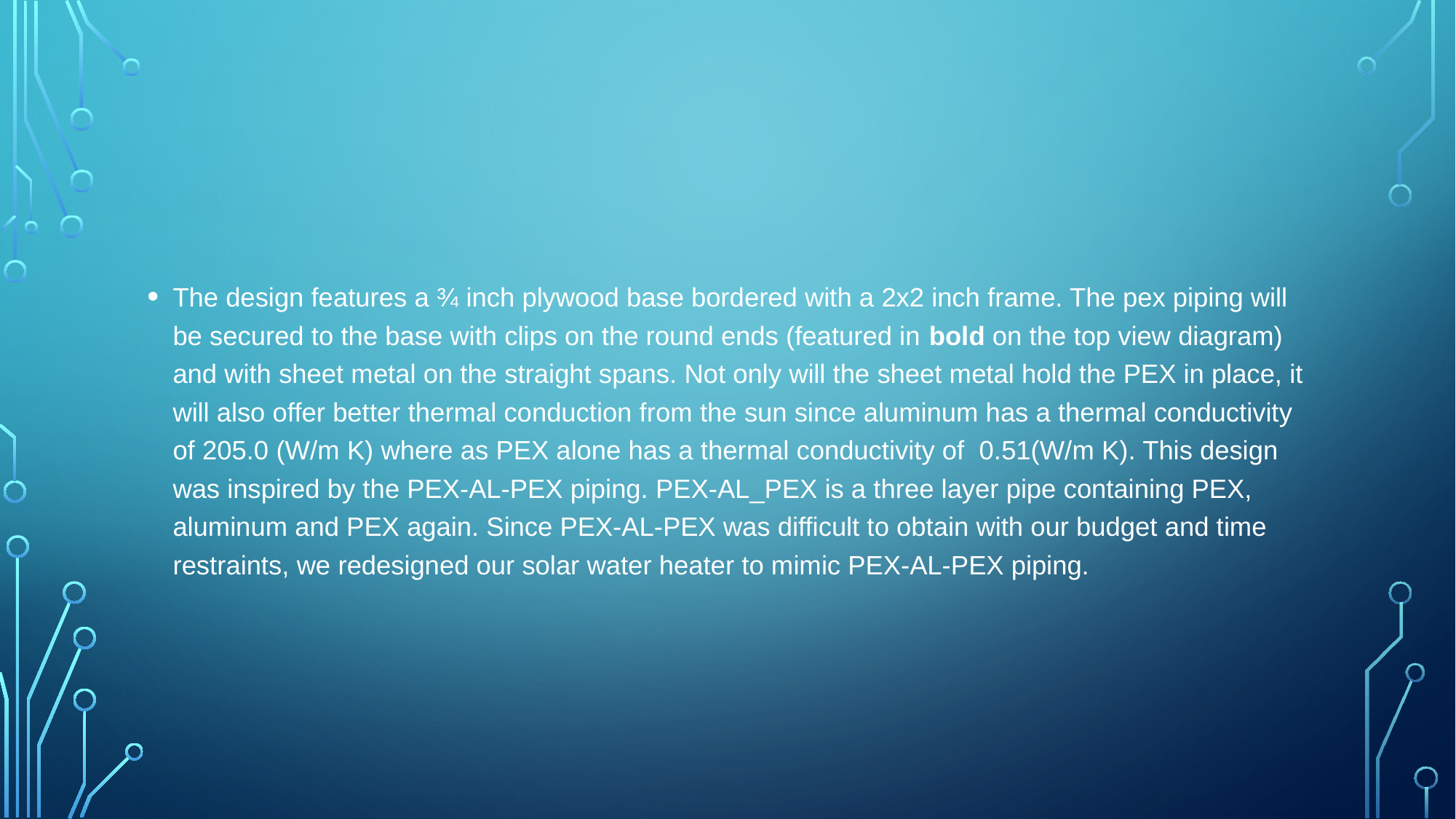

#
The design features a ¾ inch plywood base bordered with a 2x2 inch frame. The pex piping will be secured to the base with clips on the round ends (featured in bold on the top view diagram) and with sheet metal on the straight spans. Not only will the sheet metal hold the PEX in place, it will also offer better thermal conduction from the sun since aluminum has a thermal conductivity of 205.0 (W/m K) where as PEX alone has a thermal conductivity of  0.51(W/m K). This design was inspired by the PEX-AL-PEX piping. PEX-AL_PEX is a three layer pipe containing PEX, aluminum and PEX again. Since PEX-AL-PEX was difficult to obtain with our budget and time restraints, we redesigned our solar water heater to mimic PEX-AL-PEX piping.